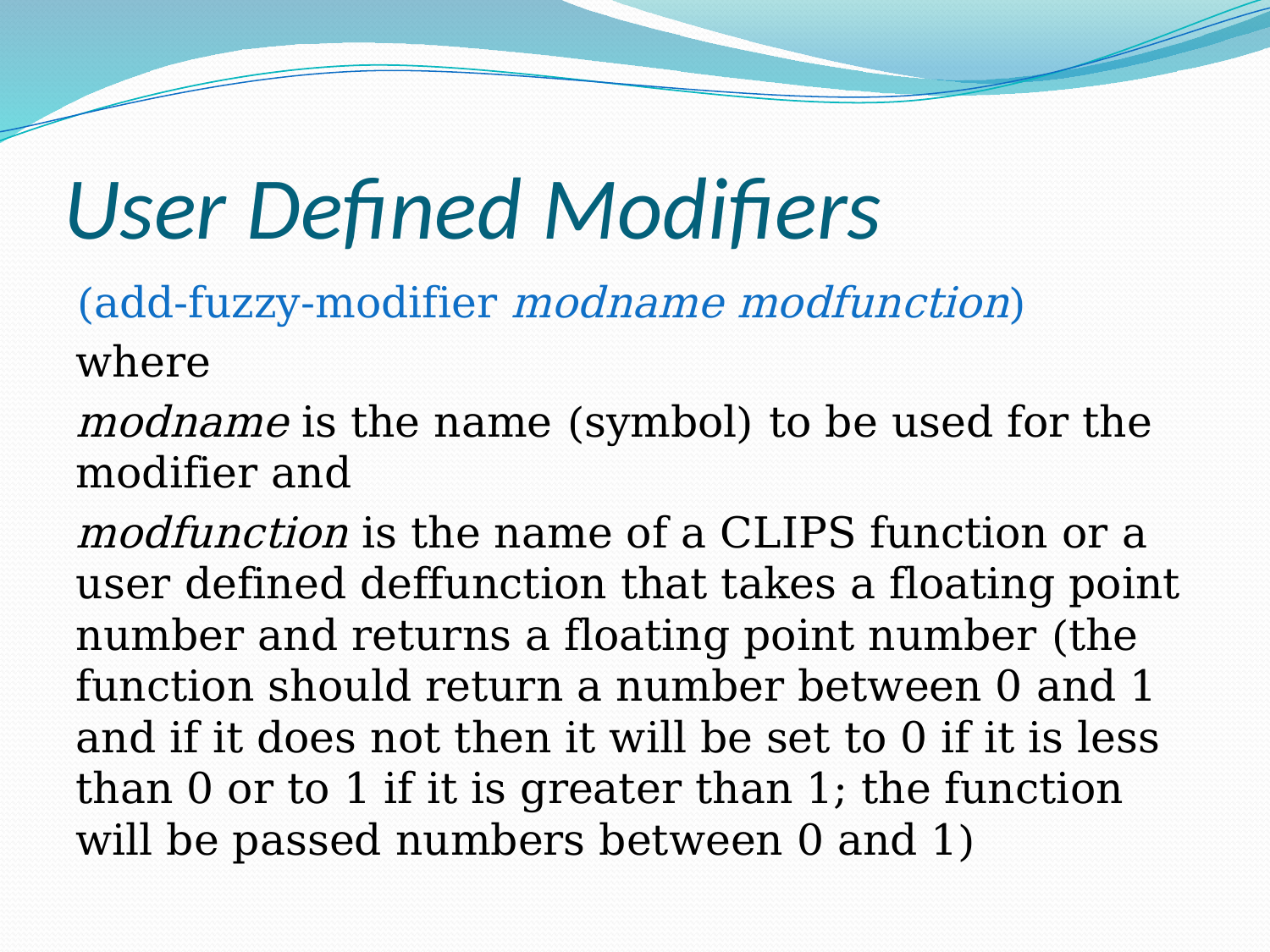

# User Defined Modifiers
(add-fuzzy-modifier modname modfunction)
where
modname is the name (symbol) to be used for the modifier and
modfunction is the name of a CLIPS function or a user defined deffunction that takes a floating point number and returns a floating point number (the function should return a number between 0 and 1 and if it does not then it will be set to 0 if it is less than 0 or to 1 if it is greater than 1; the function will be passed numbers between 0 and 1)